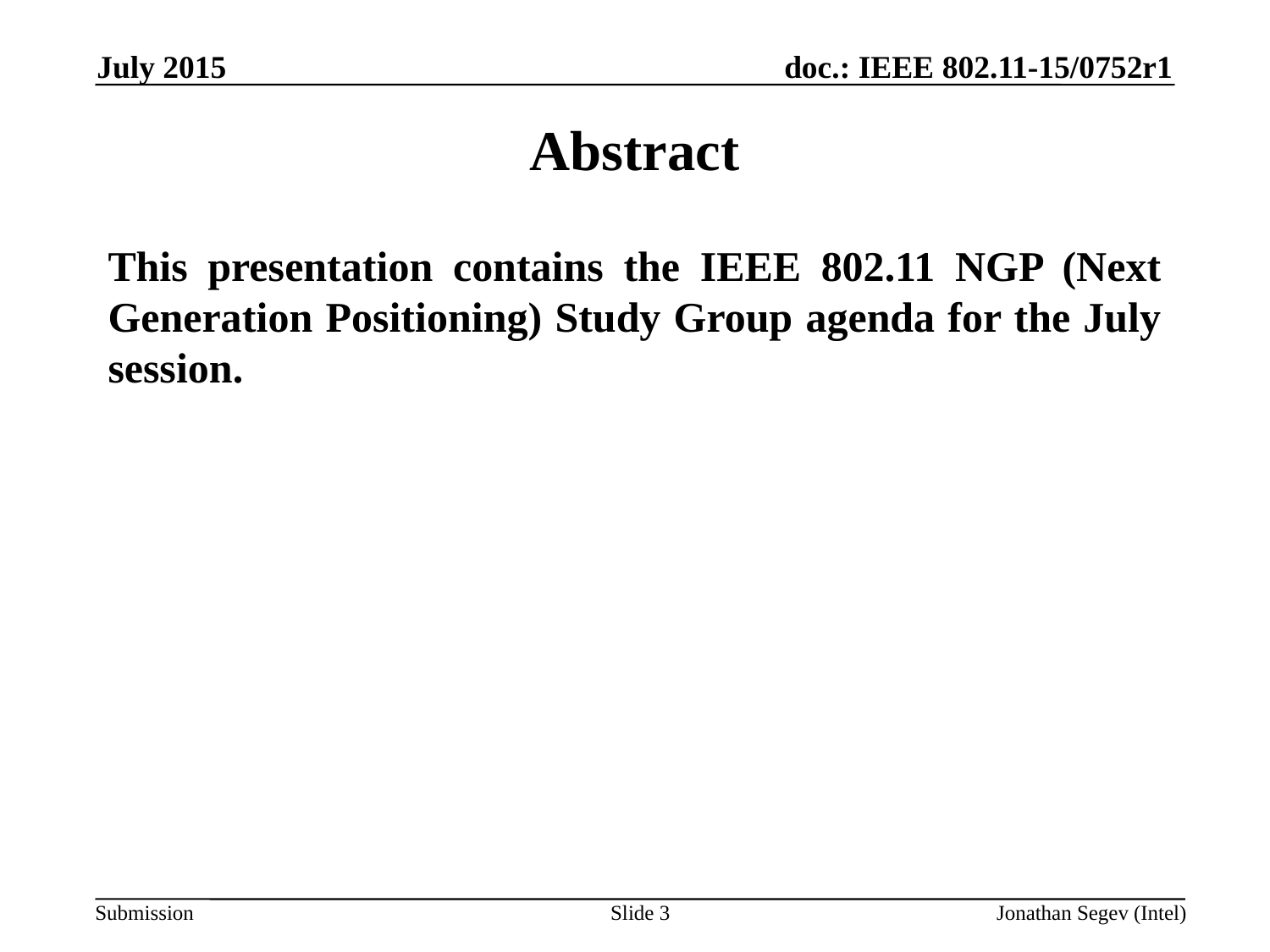

July 2015
Abstract
This presentation contains the IEEE 802.11 NGP (Next Generation Positioning) Study Group agenda for the July session.

Slide 3
Jonathan Segev (Intel)